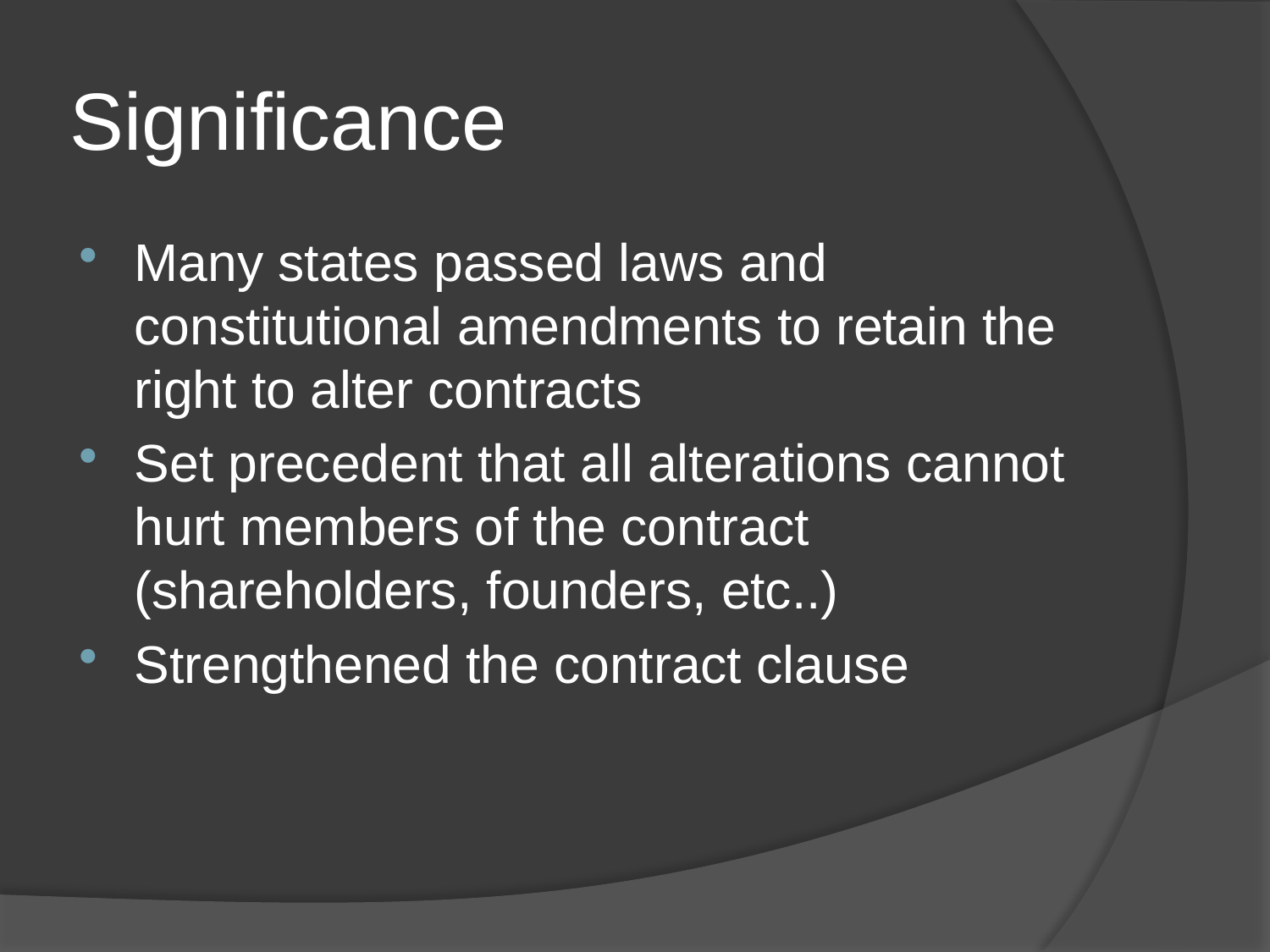

# Significance
Many states passed laws and constitutional amendments to retain the right to alter contracts
Set precedent that all alterations cannot hurt members of the contract (shareholders, founders, etc..)
Strengthened the contract clause